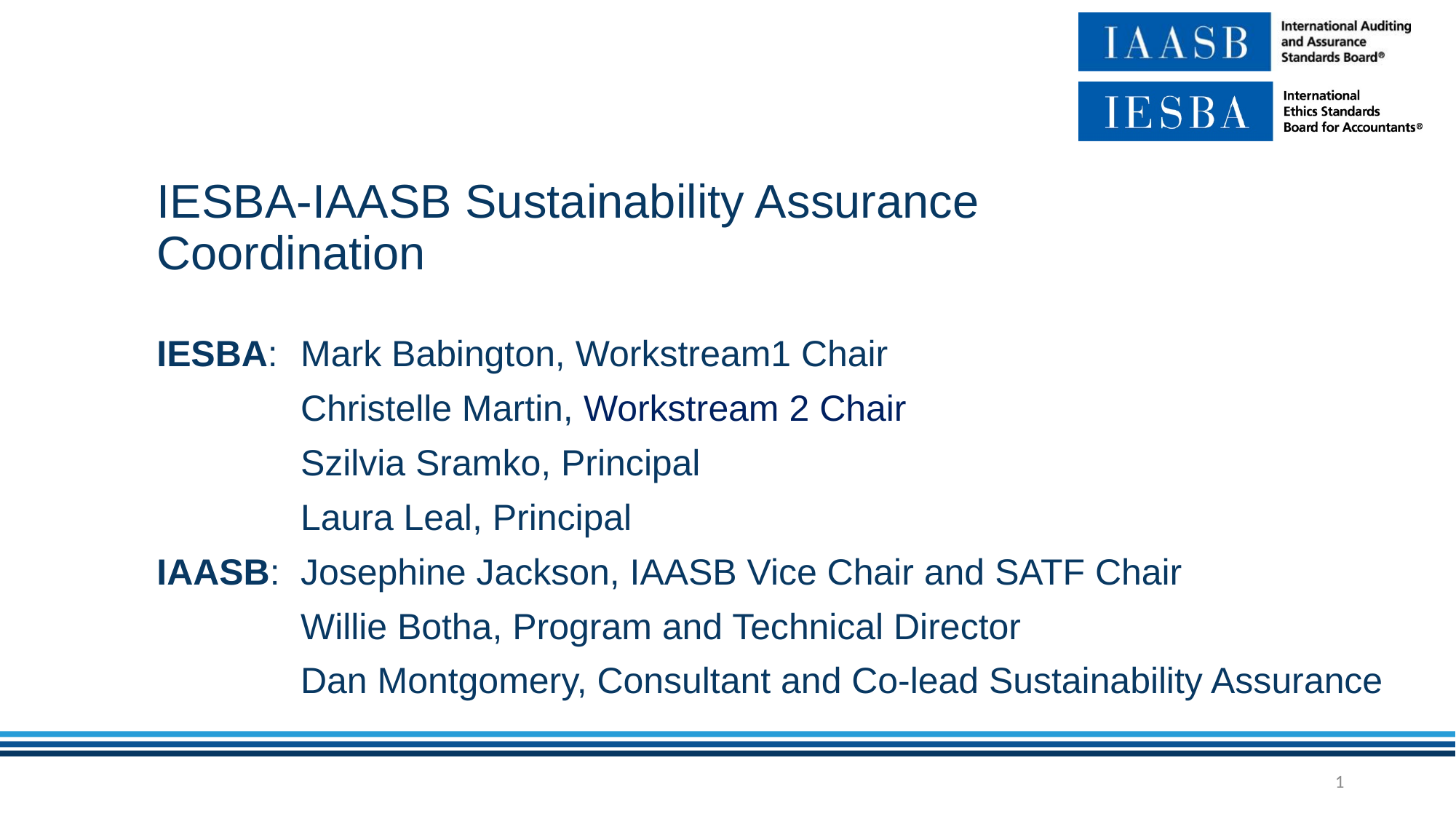

# IESBA-IAASB Sustainability Assurance Coordination
IESBA:	Mark Babington, Workstream1 Chair
	Christelle Martin, Workstream 2 Chair
	Szilvia Sramko, Principal
	Laura Leal, Principal
IAASB:	Josephine Jackson, IAASB Vice Chair and SATF Chair
	Willie Botha, Program and Technical Director
	Dan Montgomery, Consultant and Co-lead Sustainability Assurance

1